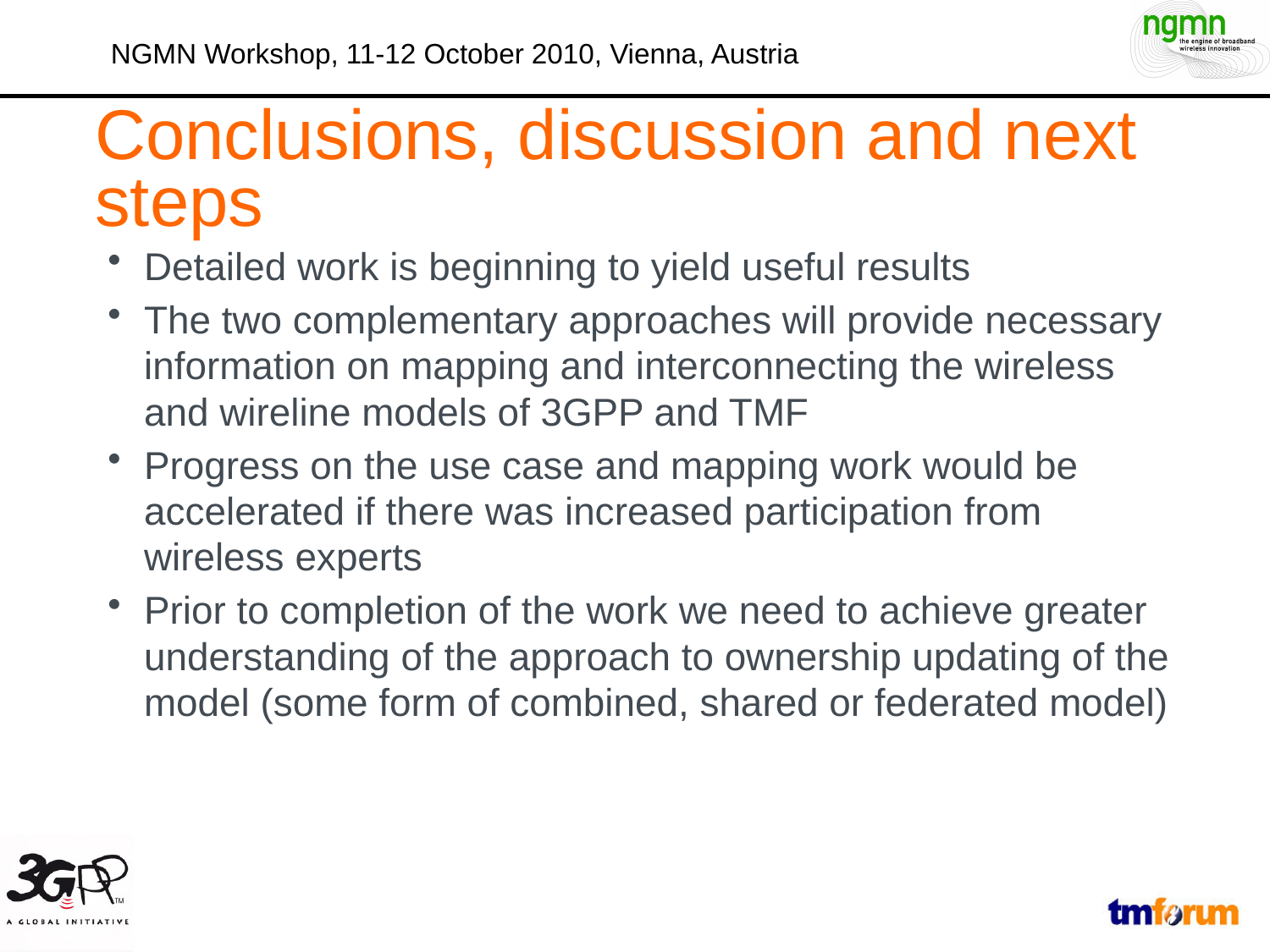

Conclusions, discussion and next steps
Detailed work is beginning to yield useful results
The two complementary approaches will provide necessary information on mapping and interconnecting the wireless and wireline models of 3GPP and TMF
Progress on the use case and mapping work would be accelerated if there was increased participation from wireless experts
Prior to completion of the work we need to achieve greater understanding of the approach to ownership updating of the model (some form of combined, shared or federated model)